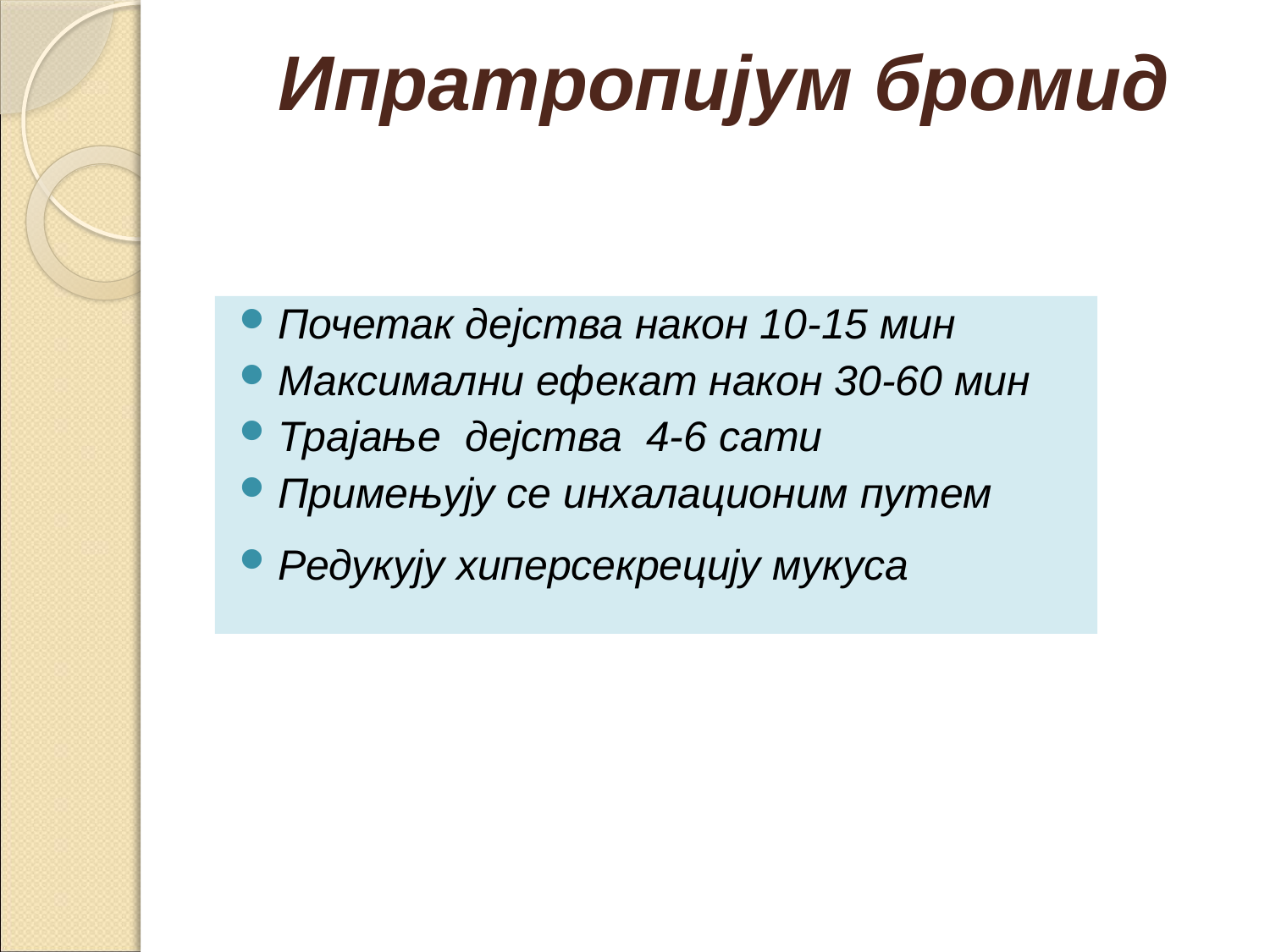

# Ипратропијум бромид
Почетак дејства након 10-15 мин
Максимални ефекат након 30-60 мин
Трајање  дејства  4-6 сати
Примењују се инхалационим путем
Редукују хиперсекрецију мукуса